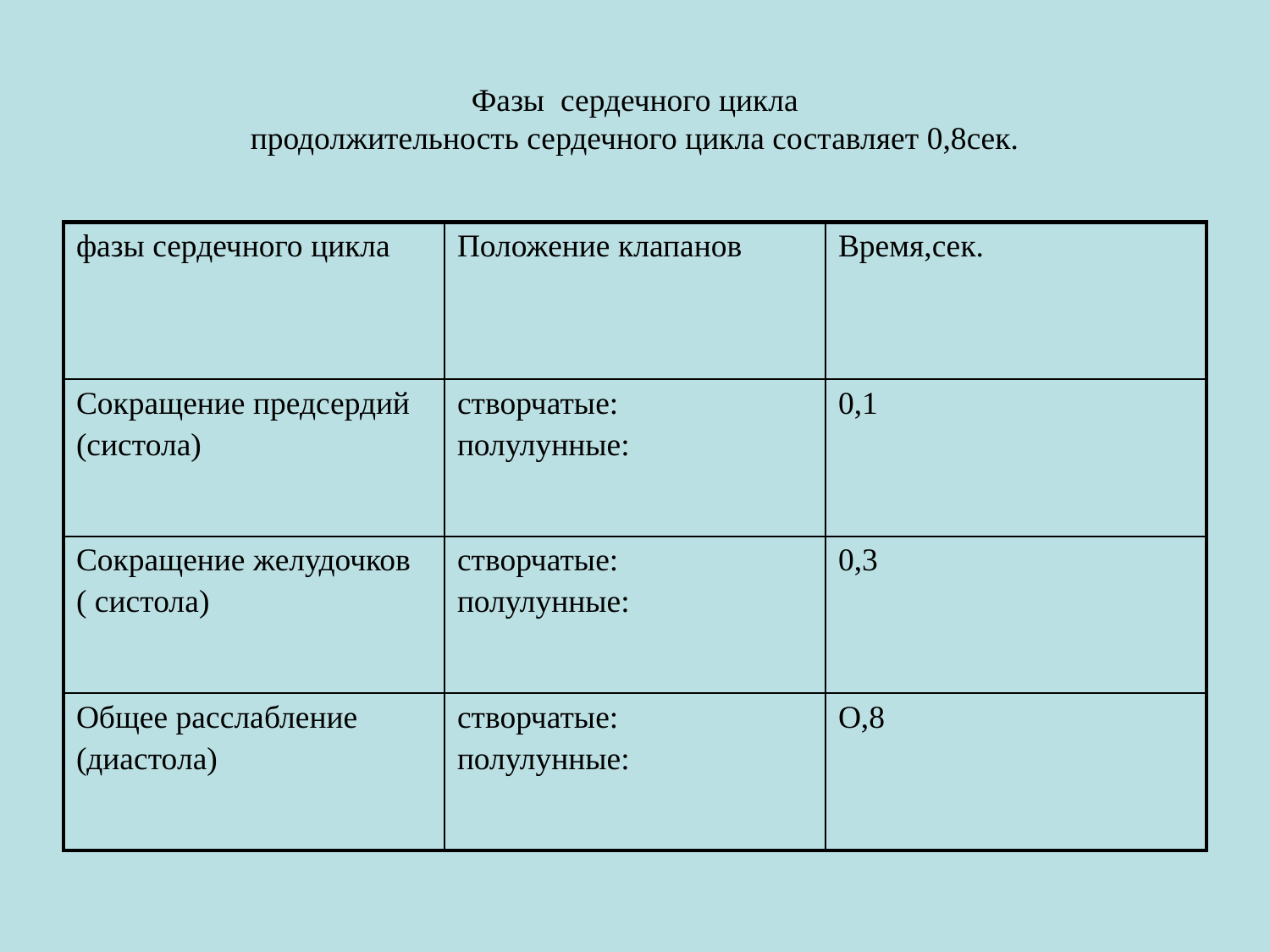

# Фазы  сердечного цикла продолжительность сердечного цикла составляет 0,8сек.
| фазы сердечного цикла | Положение клапанов | Время,сек. |
| --- | --- | --- |
| Сокращение предсердий (систола) | створчатые: полулунные: | 0,1 |
| Сокращение желудочков ( систола) | створчатые: полулунные: | 0,3 |
| Общее расслабление (диастола) | створчатые: полулунные: | О,8 |